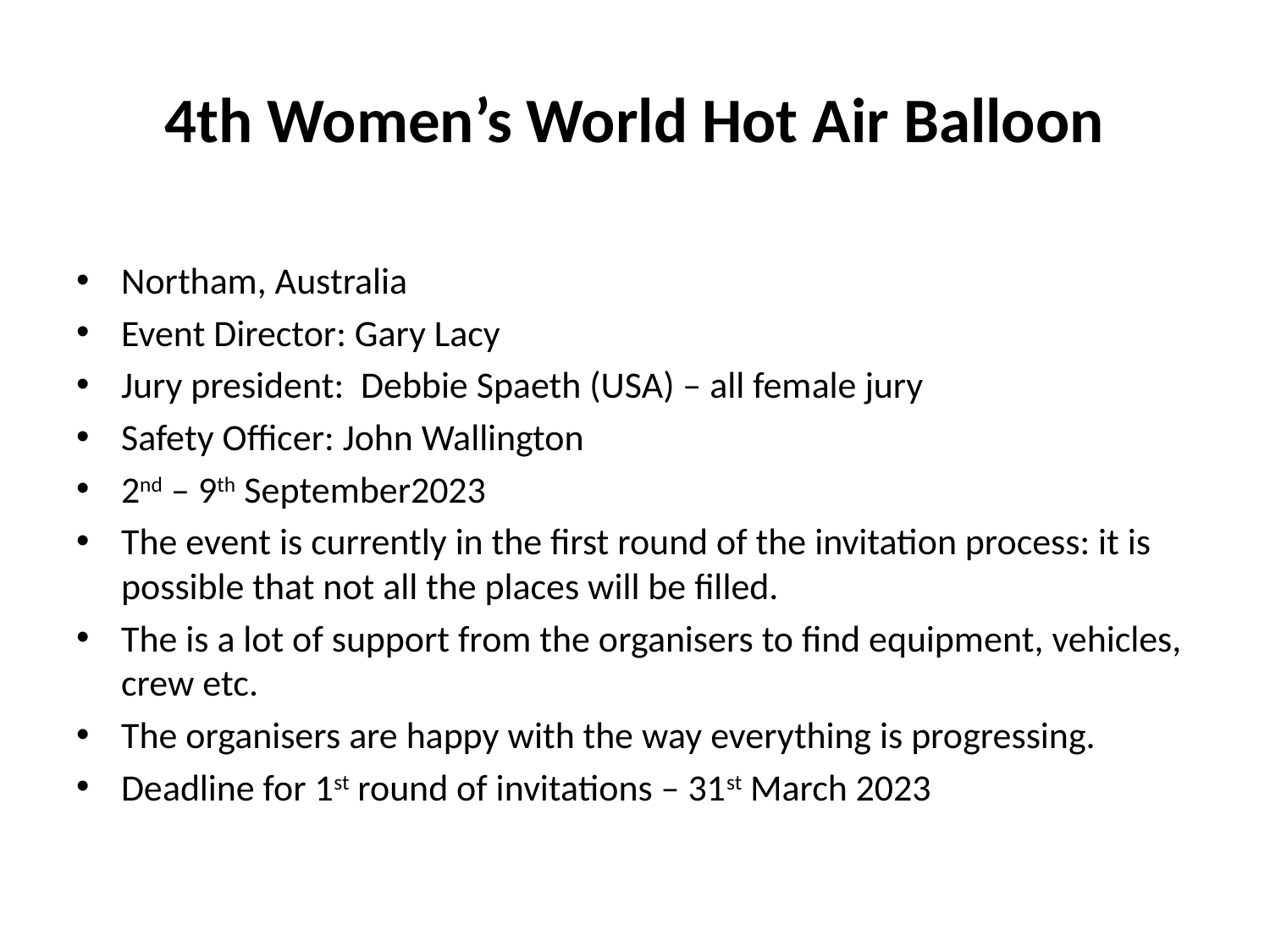

# 4th Women’s World Hot Air Balloon
Northam, Australia
Event Director: Gary Lacy
Jury president:  Debbie Spaeth (USA) – all female jury
Safety Officer: John Wallington
2nd – 9th September2023
The event is currently in the first round of the invitation process: it is possible that not all the places will be filled.
The is a lot of support from the organisers to find equipment, vehicles, crew etc.
The organisers are happy with the way everything is progressing.
Deadline for 1st round of invitations – 31st March 2023